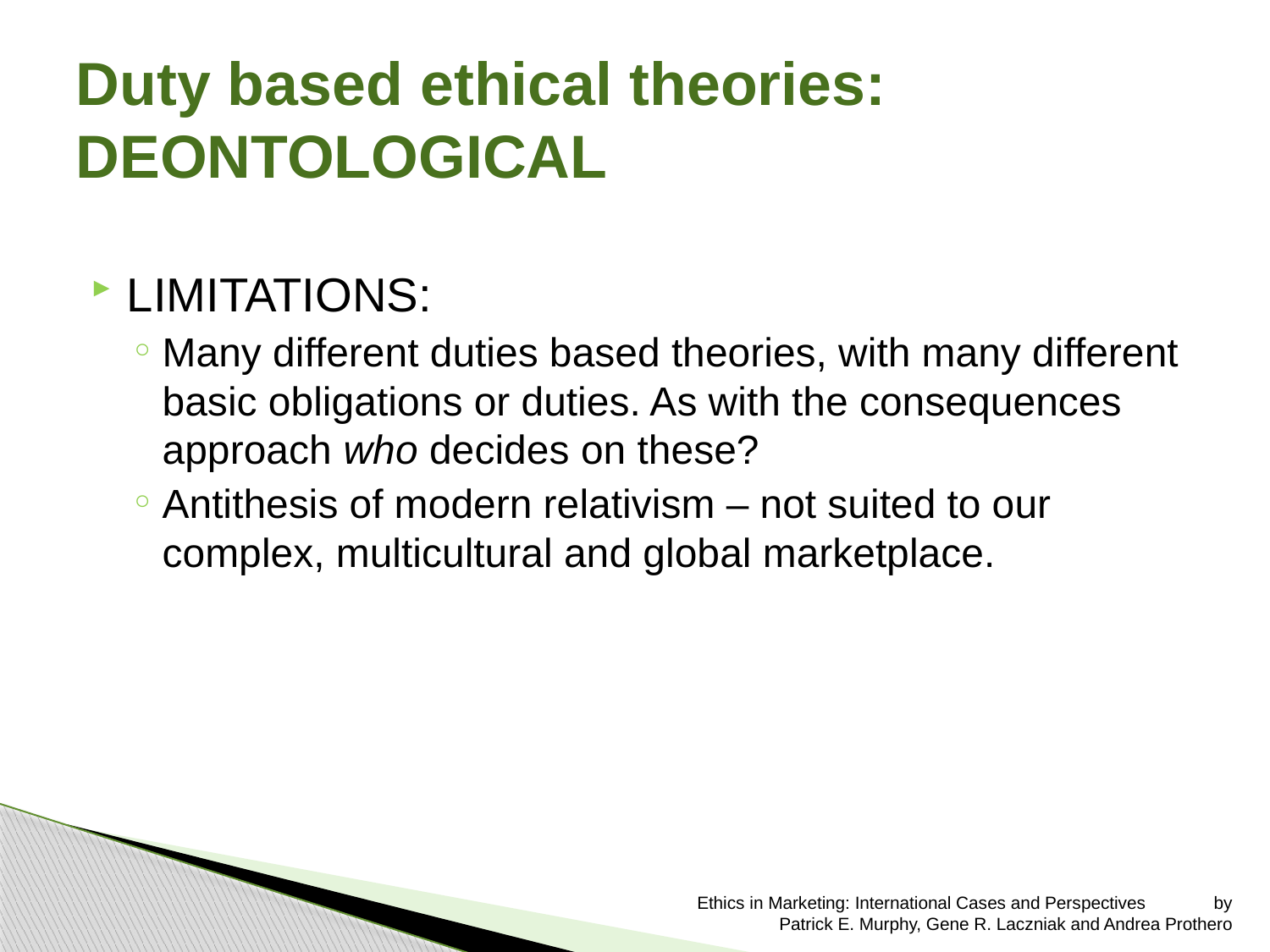

# Duty based ethical theories: DEONTOLOGICAL
LIMITATIONS:
Many different duties based theories, with many different basic obligations or duties. As with the consequences approach who decides on these?
Antithesis of modern relativism – not suited to our complex, multicultural and global marketplace.
     Ethics in Marketing: International Cases and Perspectives              by Patrick E. Murphy, Gene R. Laczniak and Andrea Prothero